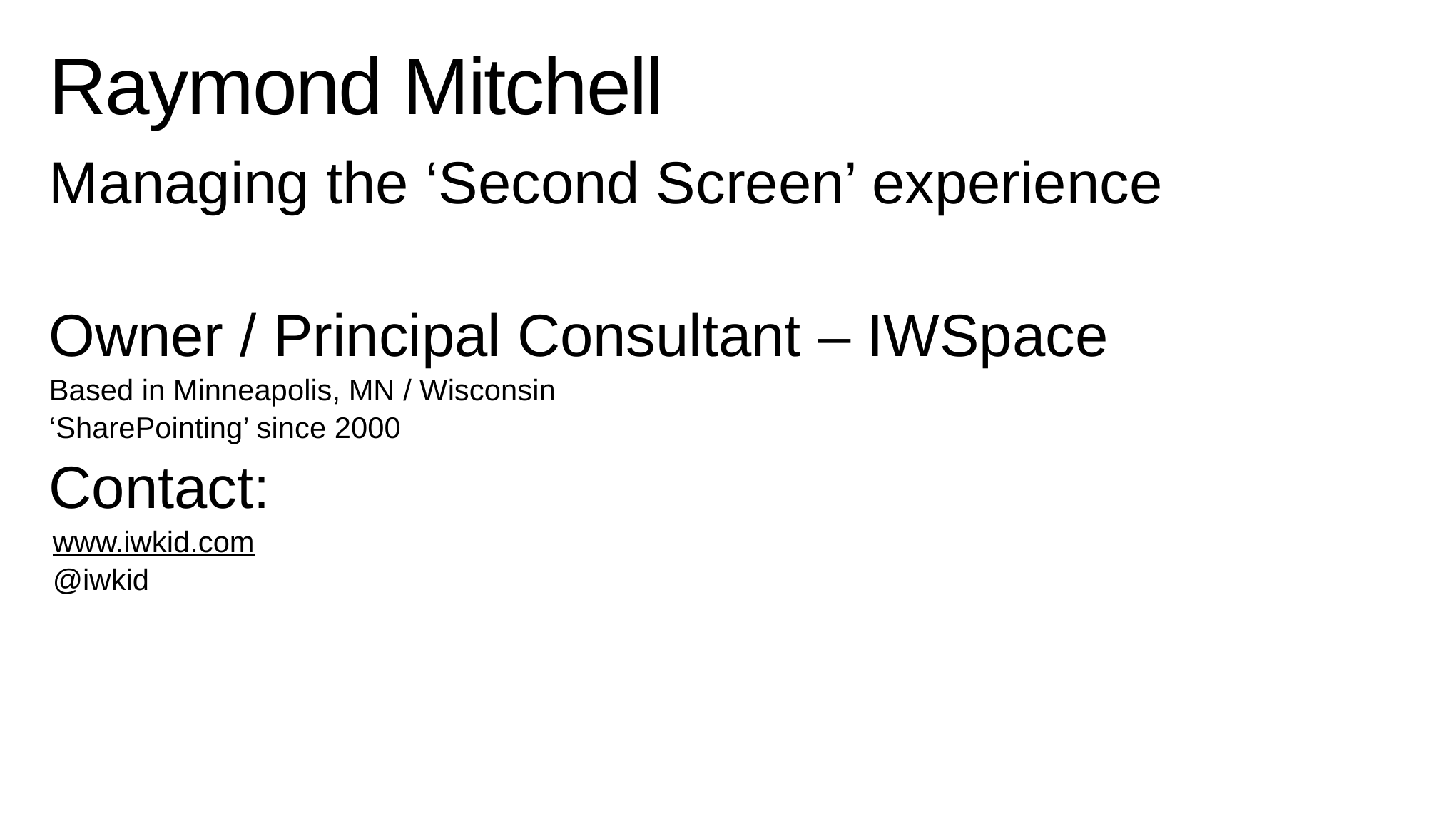

# Raymond Mitchell
Managing the ‘Second Screen’ experience

Owner / Principal Consultant – IWSpace
Based in Minneapolis, MN / Wisconsin
‘SharePointing’ since 2000
Contact:
www.iwkid.com
@iwkid